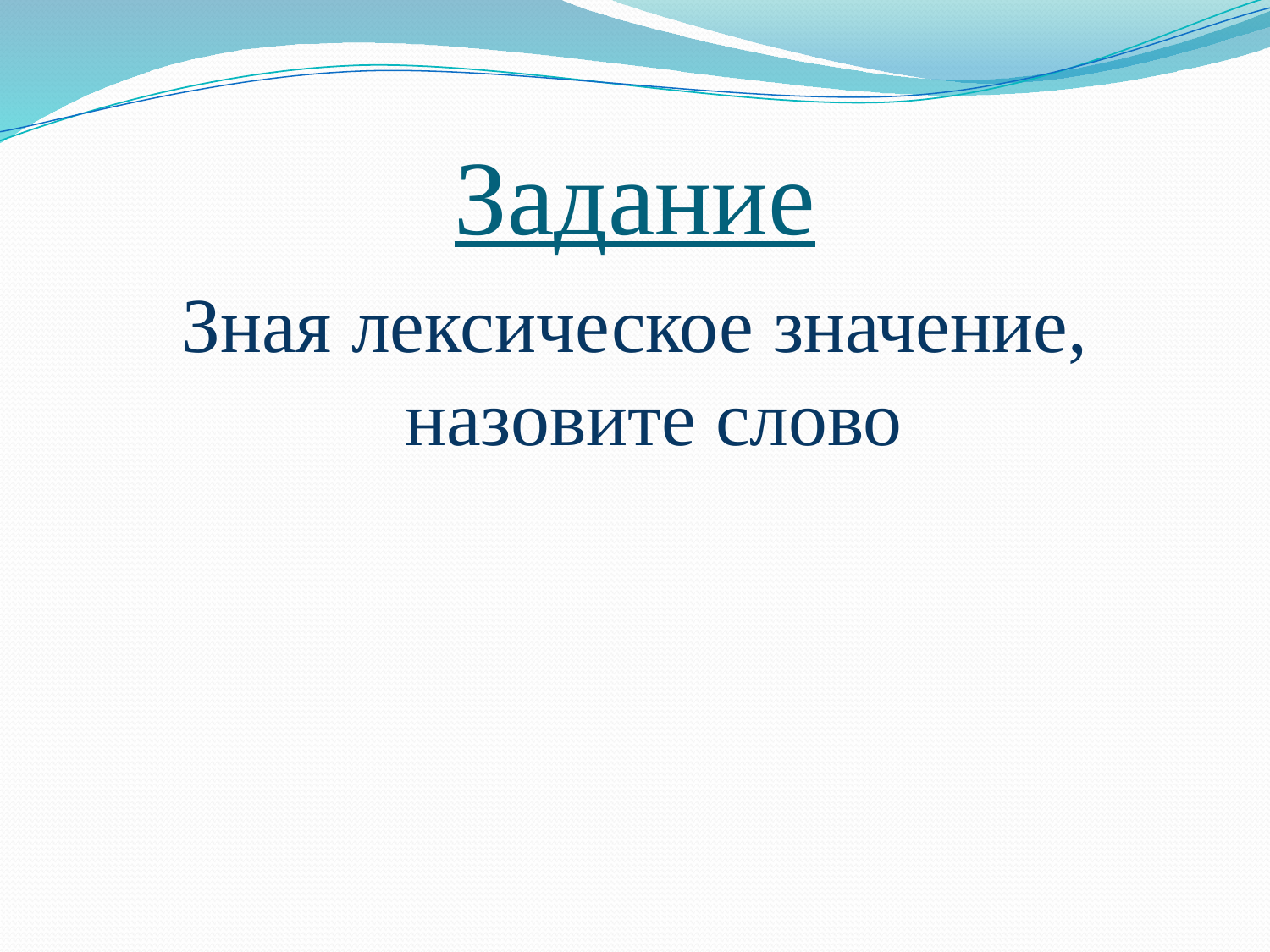

# Задание
Зная лексическое значение, назовите слово